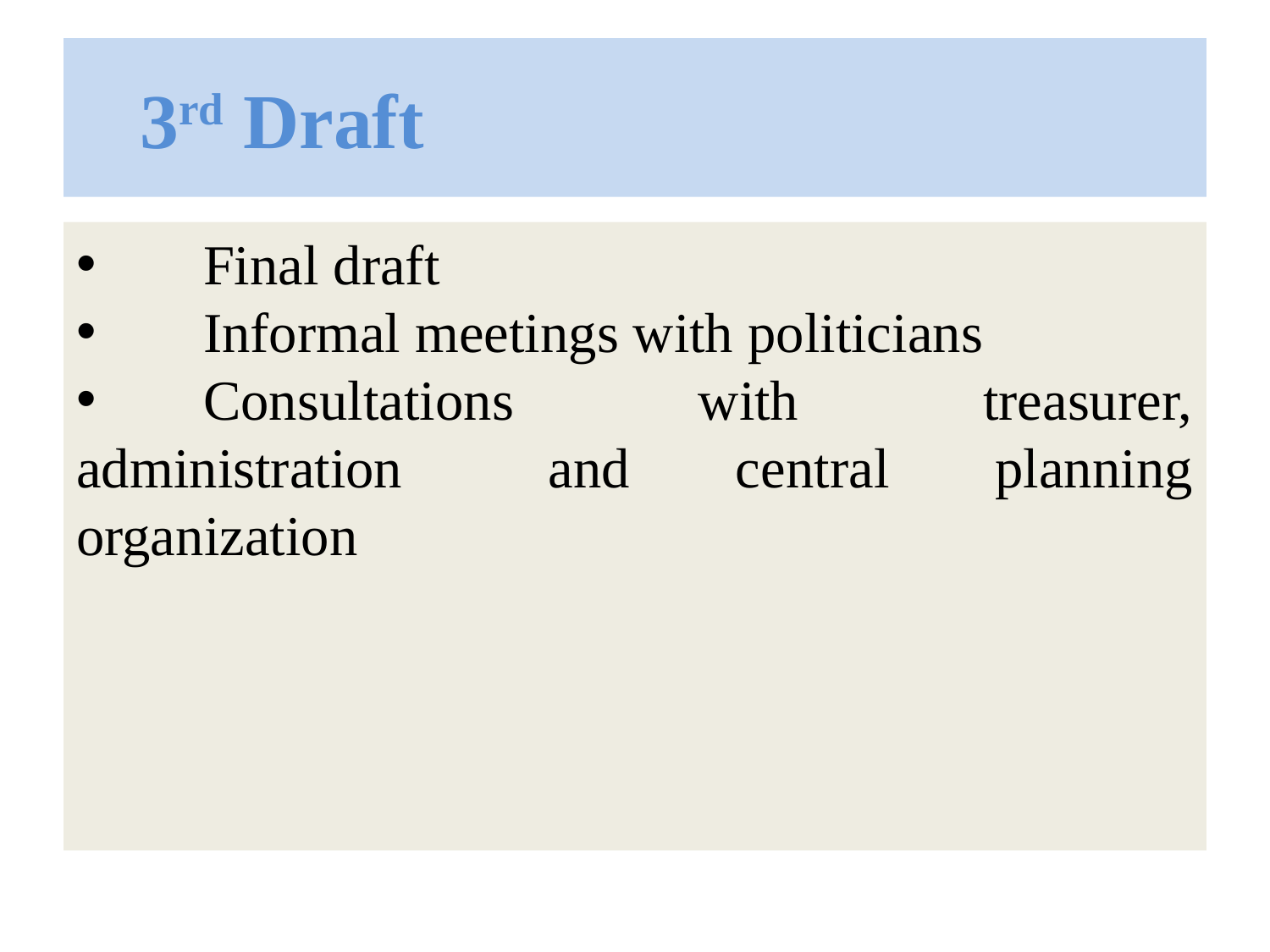

# 3rd Draft
	Final draft
	Informal meetings with politicians
	Consultations with treasurer, administration 	and central planning organization